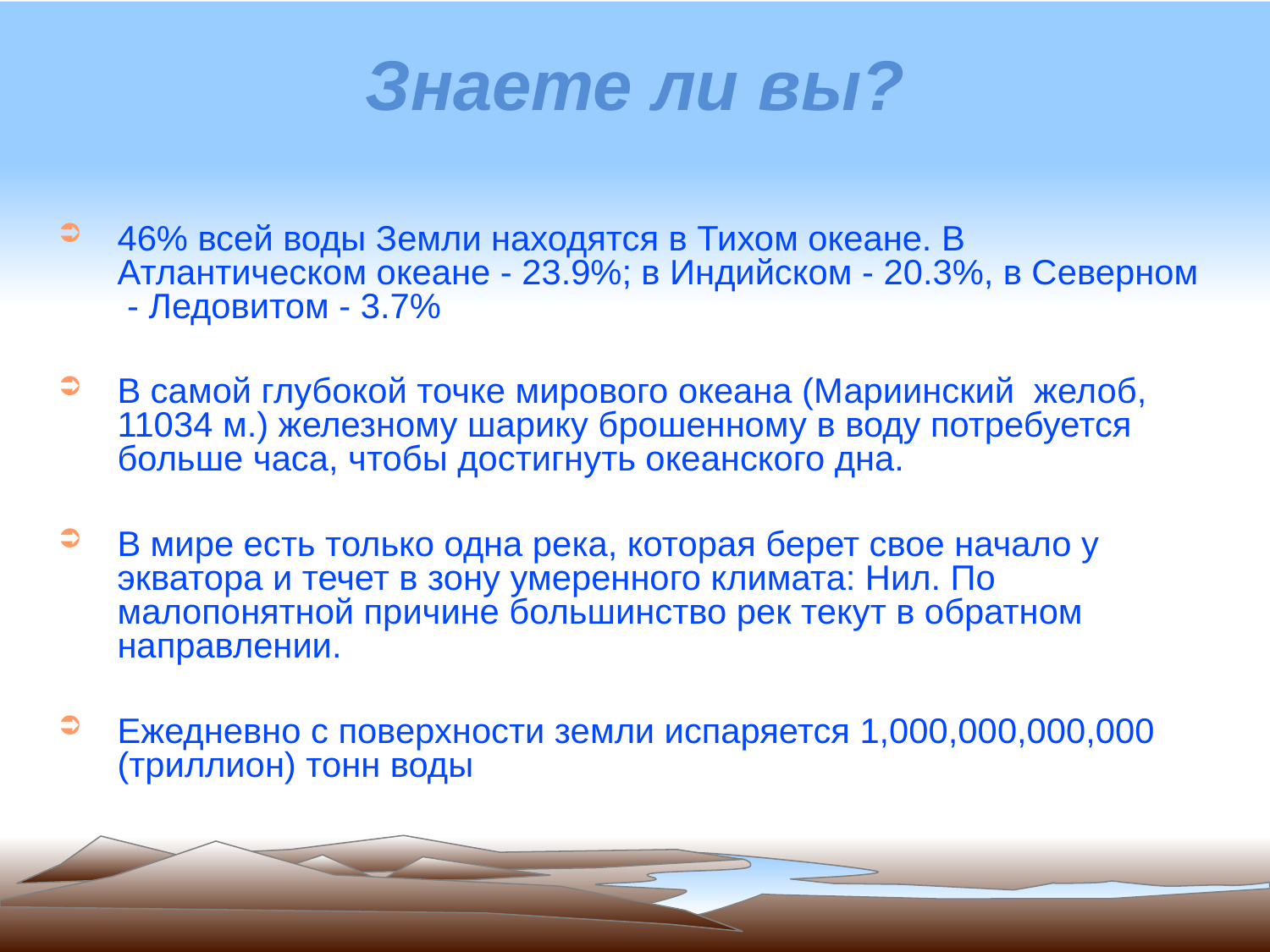

Знаете ли вы?

46% всей воды Земли находятся в Тихом океане. В Атлантическом океане - 23.9%; в Индийском - 20.3%, в Северном  - Ледовитом - 3.7%

В самой глубокой точке мирового океана (Мариинский  желоб, 11034 м.) железному шарику брошенному в воду потребуется больше часа, чтобы достигнуть океанского дна.

В мире есть только одна река, которая берет свое начало у экватора и течет в зону умеренного климата: Нил. По малопонятной причине большинство рек текут в обратном направлении.

Ежедневно с поверхности земли испаряется 1,000,000,000,000 (триллион) тонн воды